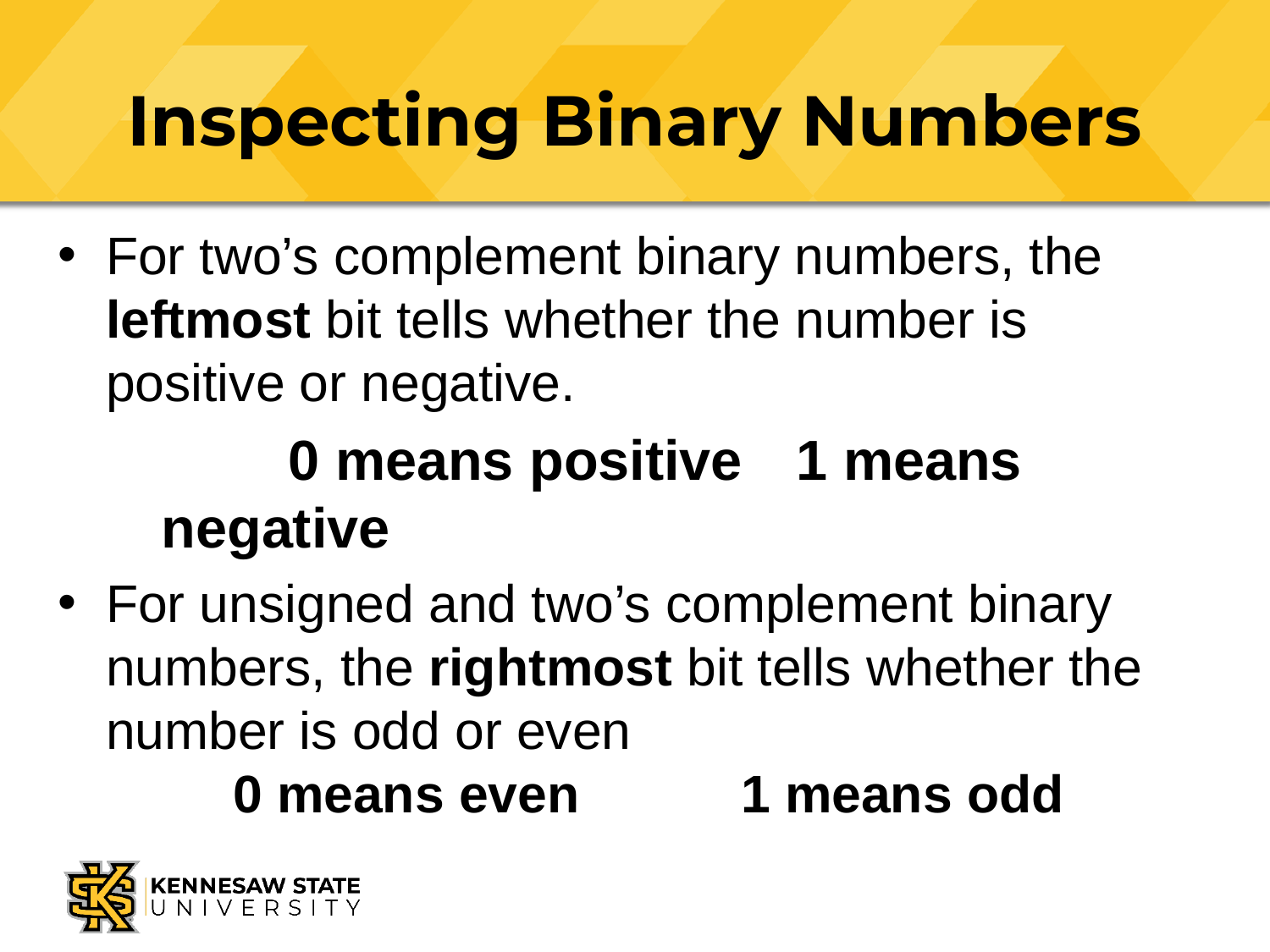

# Inspecting Binary Numbers
For two’s complement binary numbers, the leftmost bit tells whether the number is positive or negative.
		0 means positive	1 means negative
For unsigned and two’s complement binary numbers, the rightmost bit tells whether the number is odd or even
	0 means even		1 means odd